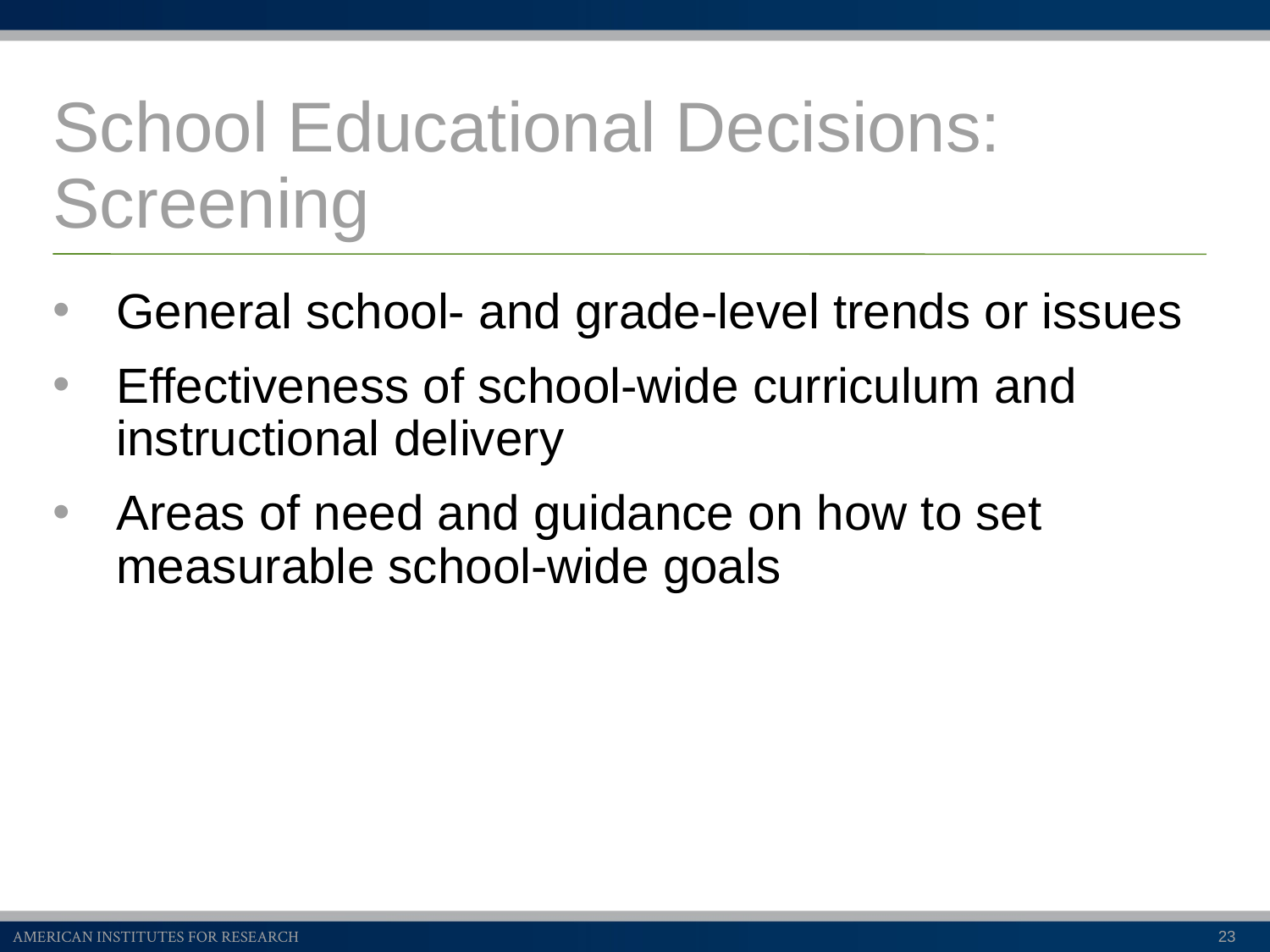

# School Educational Decisions: Screening
General school- and grade-level trends or issues
Effectiveness of school-wide curriculum and instructional delivery
Areas of need and guidance on how to set measurable school-wide goals

23